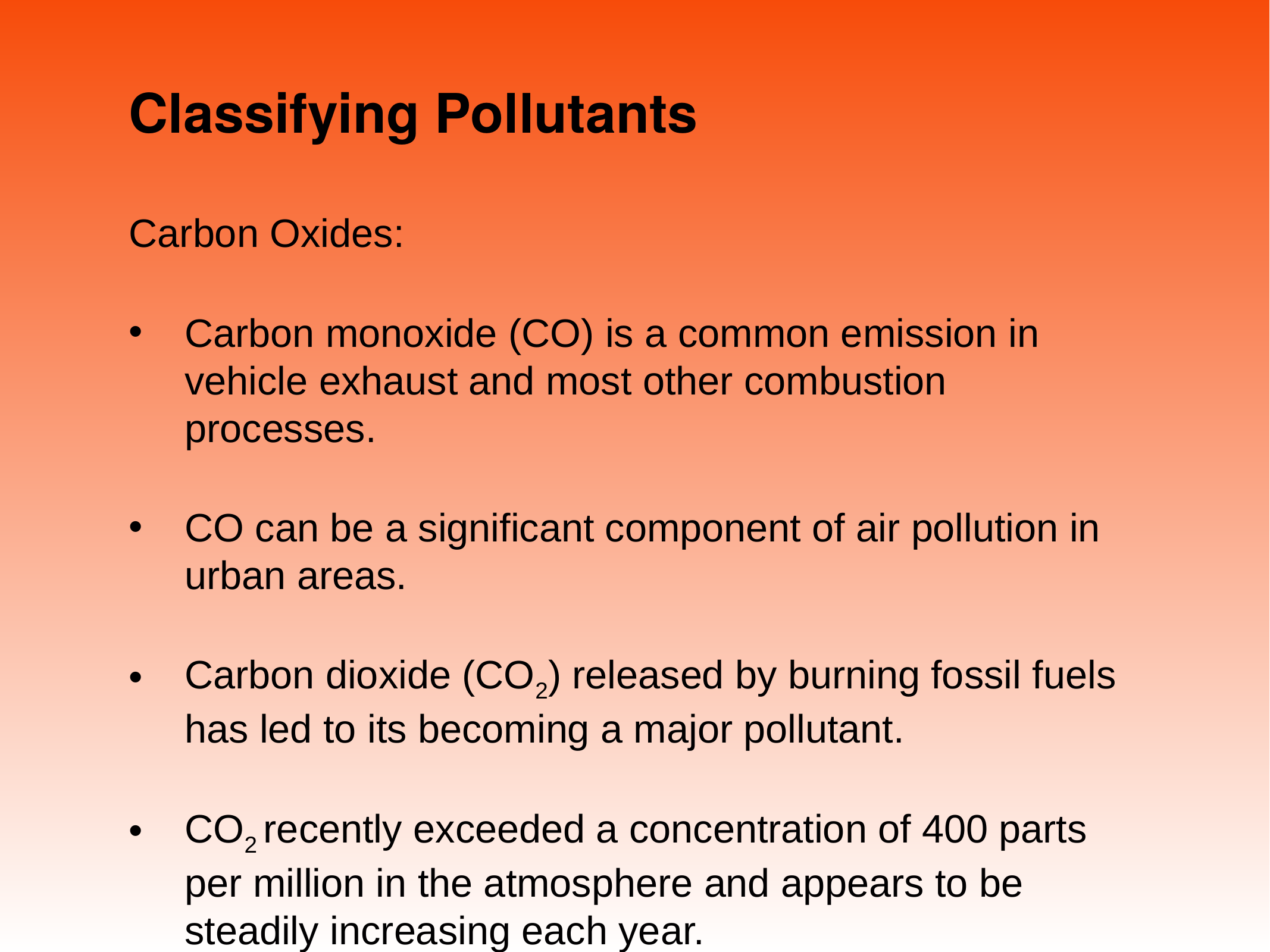

# Classifying Pollutants
Carbon Oxides:
Carbon monoxide (CO) is a common emission in vehicle exhaust and most other combustion processes.
CO can be a significant component of air pollution in urban areas.
Carbon dioxide (CO2) released by burning fossil fuels has led to its becoming a major pollutant.
CO2 recently exceeded a concentration of 400 parts per million in the atmosphere and appears to be steadily increasing each year.